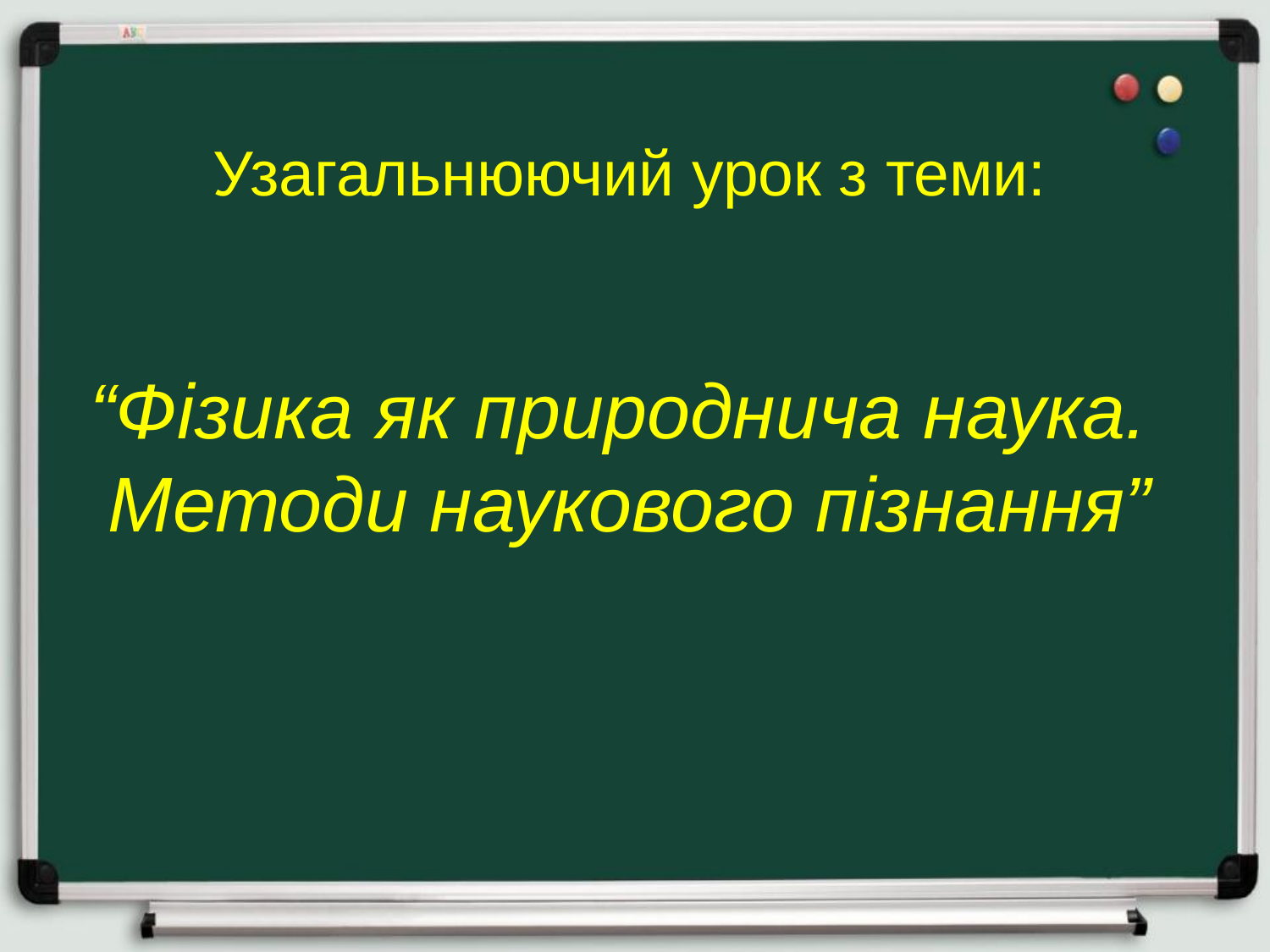

# Узагальнюючий урок з теми: “Фізика як природнича наука. Методи наукового пізнання”